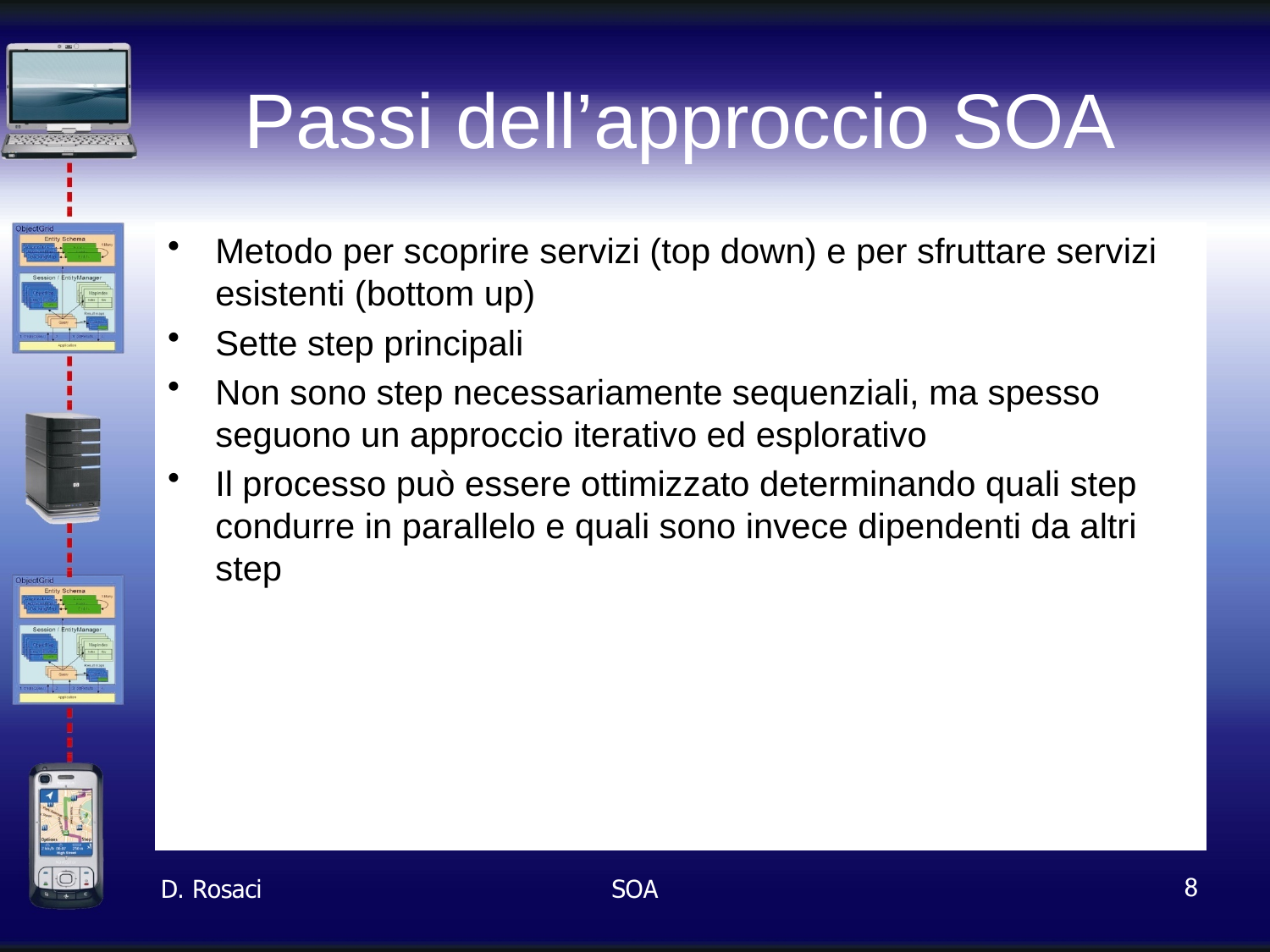

# Passi dell’approccio SOA
Metodo per scoprire servizi (top down) e per sfruttare servizi esistenti (bottom up)
Sette step principali
Non sono step necessariamente sequenziali, ma spesso seguono un approccio iterativo ed esplorativo
Il processo può essere ottimizzato determinando quali step condurre in parallelo e quali sono invece dipendenti da altri step
D. Rosaci
SOA